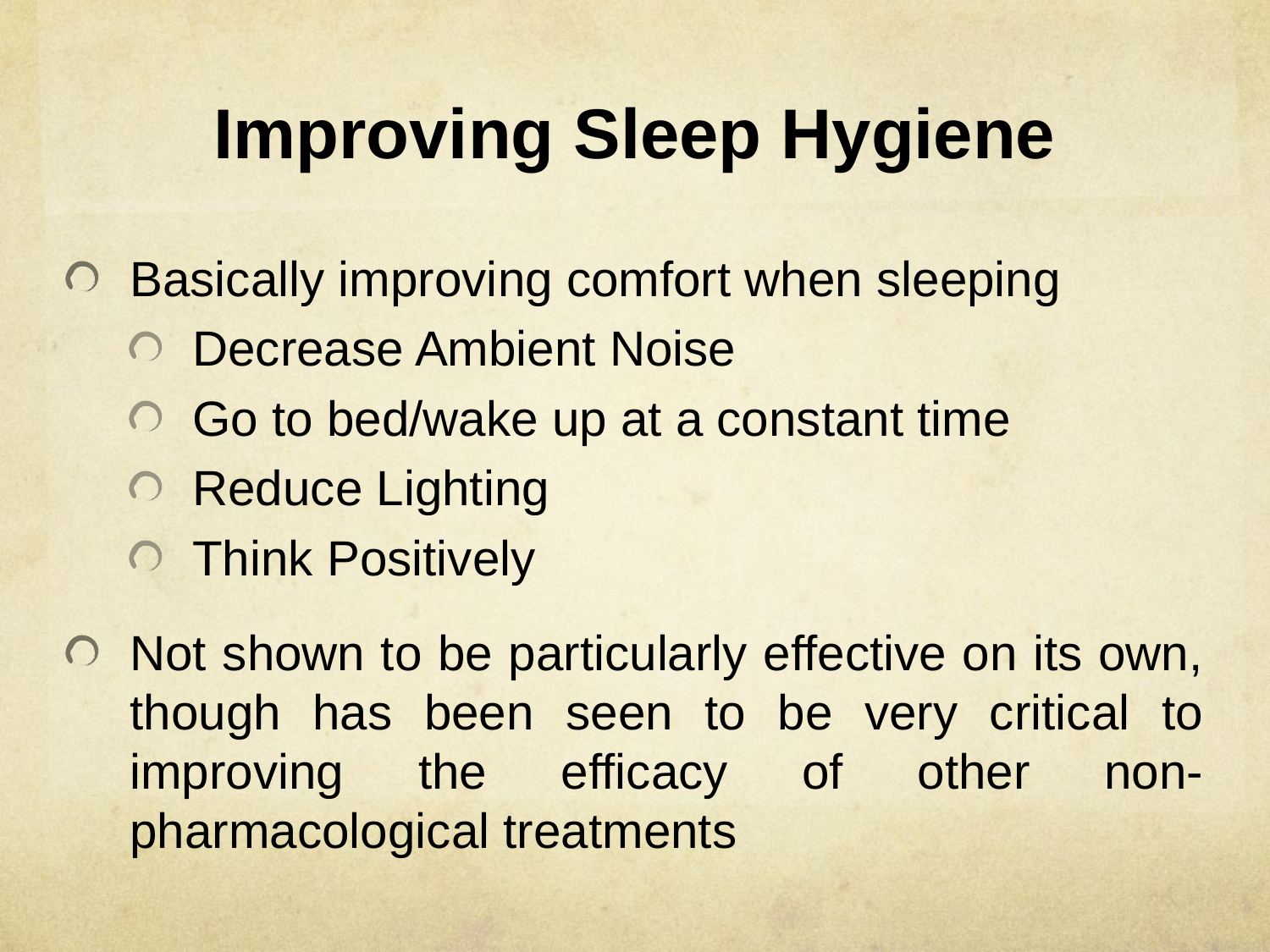

# Improving Sleep Hygiene
Basically improving comfort when sleeping
Decrease Ambient Noise
Go to bed/wake up at a constant time
Reduce Lighting
Think Positively
Not shown to be particularly effective on its own, though has been seen to be very critical to improving the efficacy of other non-pharmacological treatments